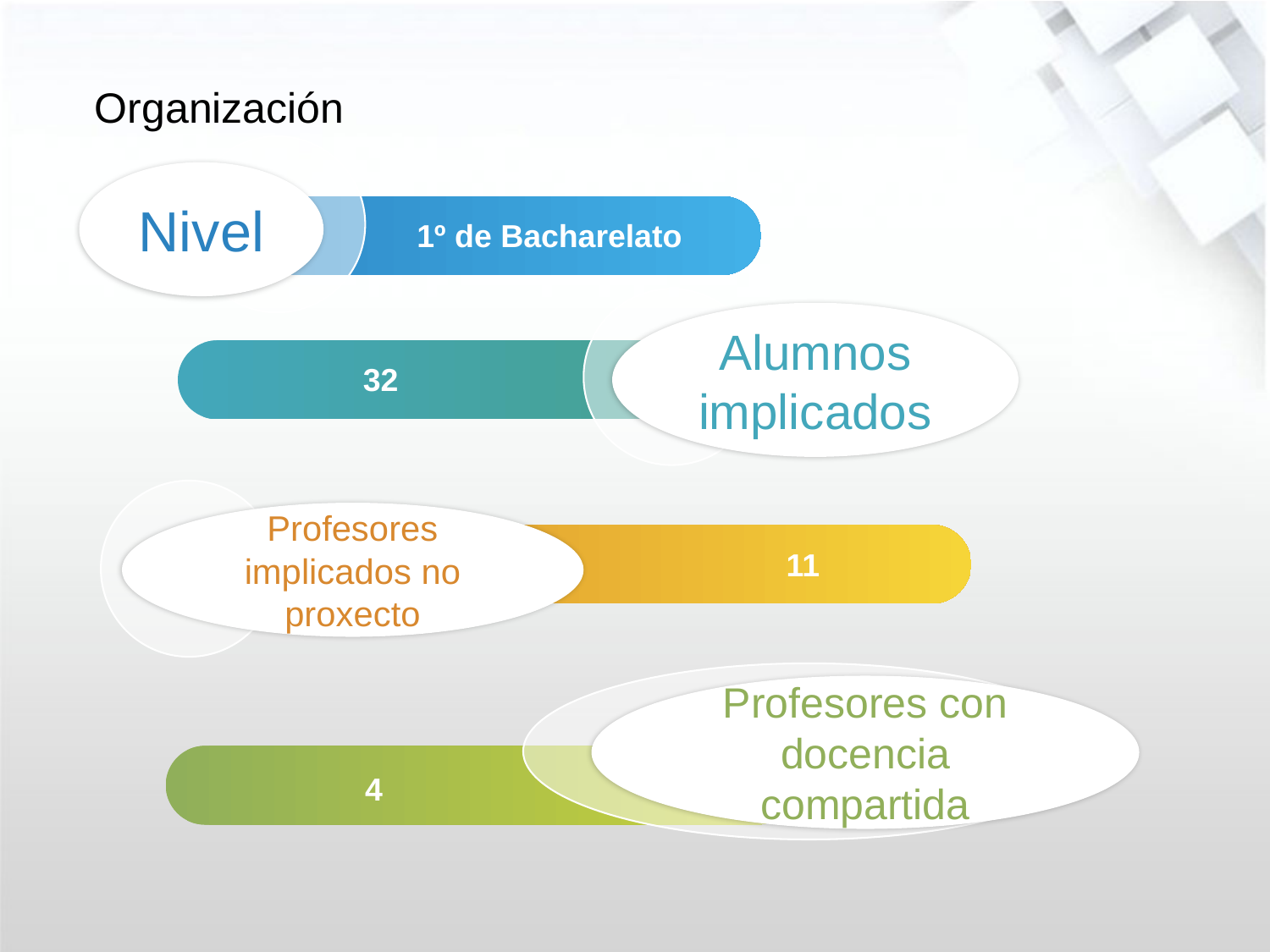

Organización

Nivel

1º de Bacharelato

Alumnos implicados

32

Profesores implicados no proxecto

11

Profesores con docencia compartida

4